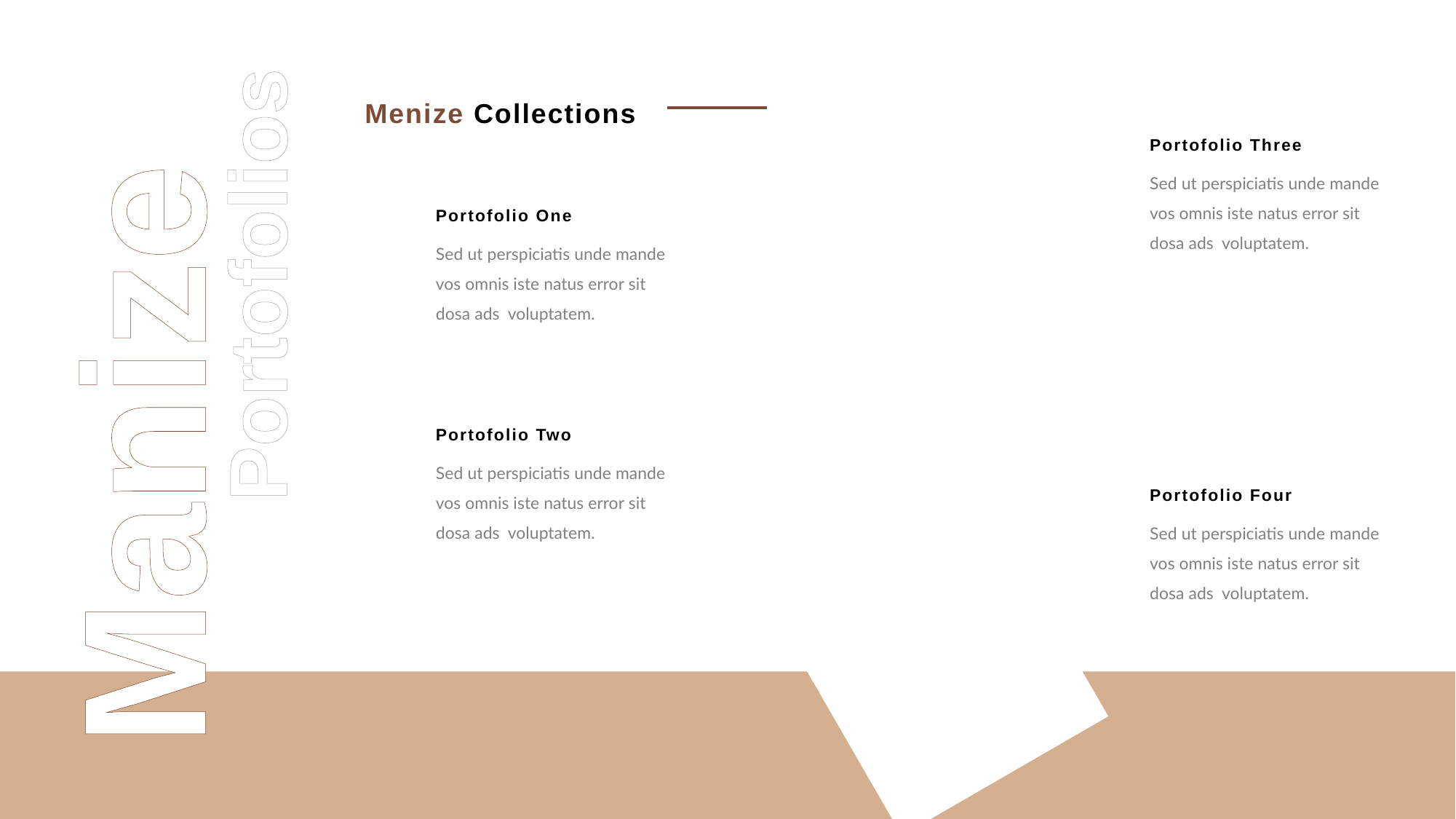

Menize Collections
Portofolio Three
Sed ut perspiciatis unde mande vos omnis iste natus error sit dosa ads  voluptatem.
Portofolio One

Sed ut perspiciatis unde mande vos omnis iste natus error sit dosa ads  voluptatem.

Portofolio Two
Sed ut perspiciatis unde mande vos omnis iste natus error sit dosa ads  voluptatem.
Portofolio Four
Sed ut perspiciatis unde mande vos omnis iste natus error sit dosa ads  voluptatem.